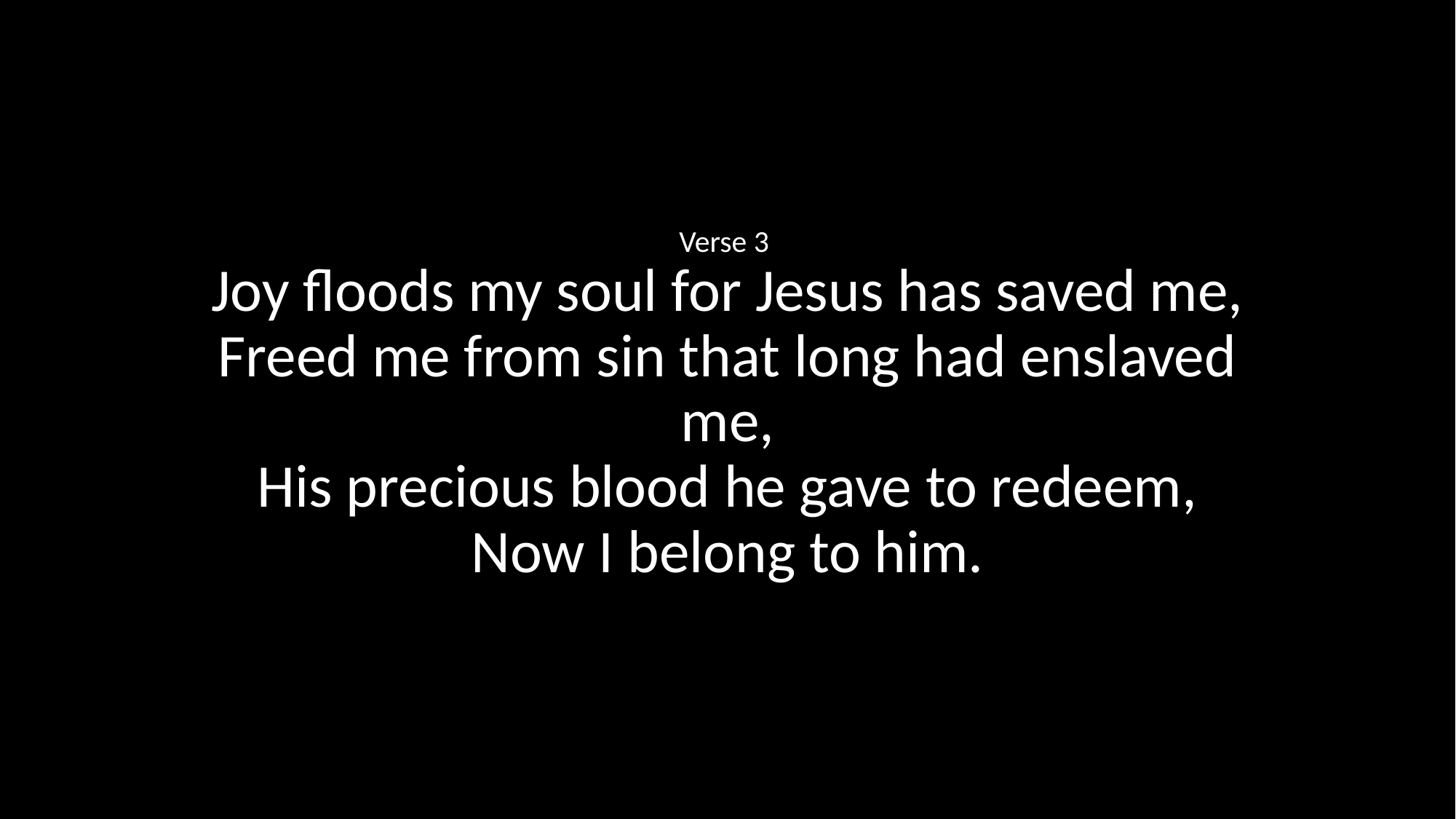

Verse 3
Joy floods my soul for Jesus has saved me,
Freed me from sin that long had enslaved me,
His precious blood he gave to redeem,
Now I belong to him.